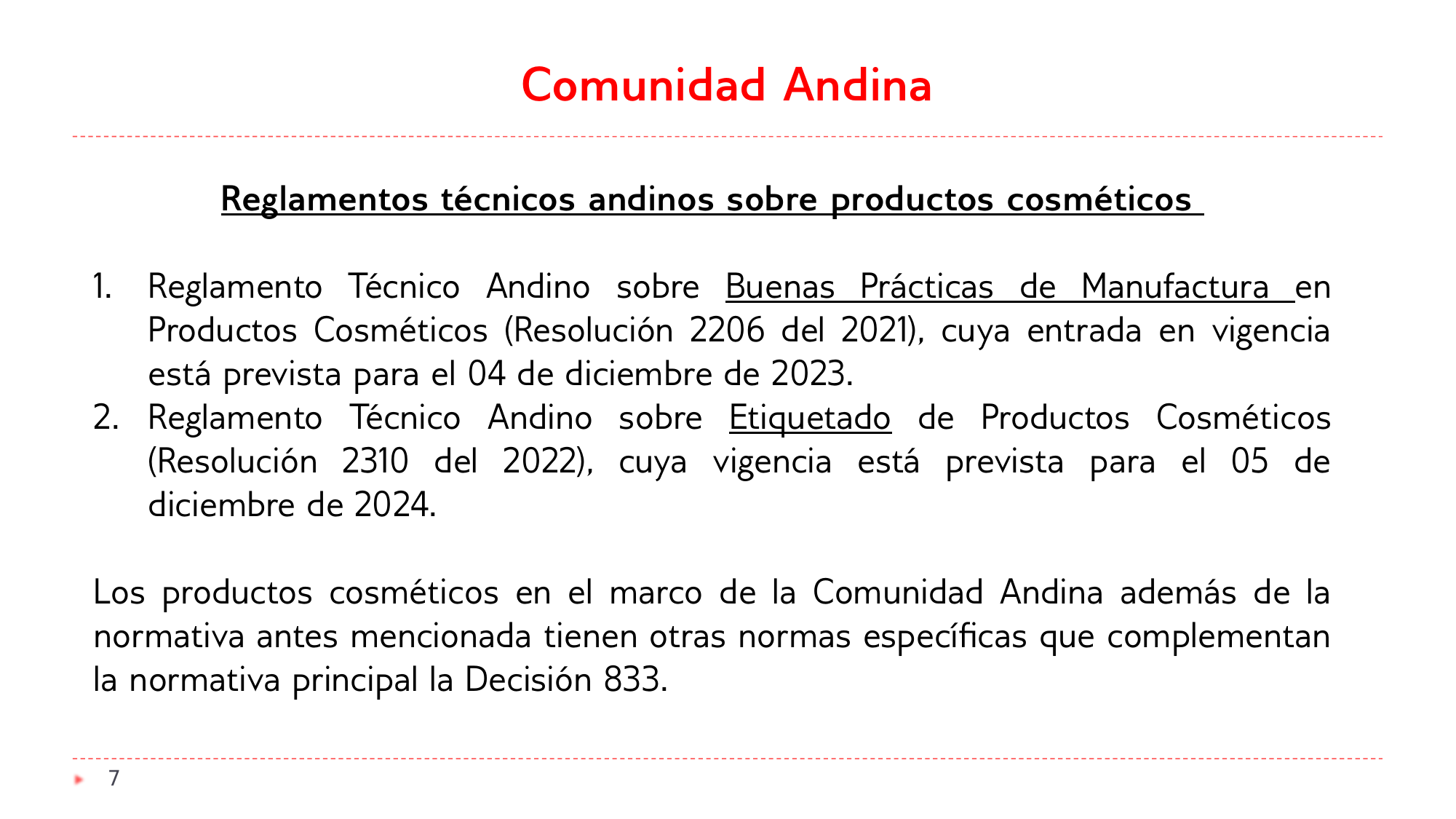

Comunidad Andina
Reglamentos técnicos andinos sobre productos cosméticos

Reglamento Técnico Andino sobre Buenas Prácticas de Manufactura en Productos Cosméticos (Resolución 2206 del 2021), cuya entrada en vigencia está prevista para el 04 de diciembre de 2023.
Reglamento Técnico Andino sobre Etiquetado de Productos Cosméticos (Resolución 2310 del 2022), cuya vigencia está prevista para el 05 de diciembre de 2024.

Los productos cosméticos en el marco de la Comunidad Andina además de la normativa antes mencionada tienen otras normas específicas que complementan la normativa principal la Decisión 833.

7